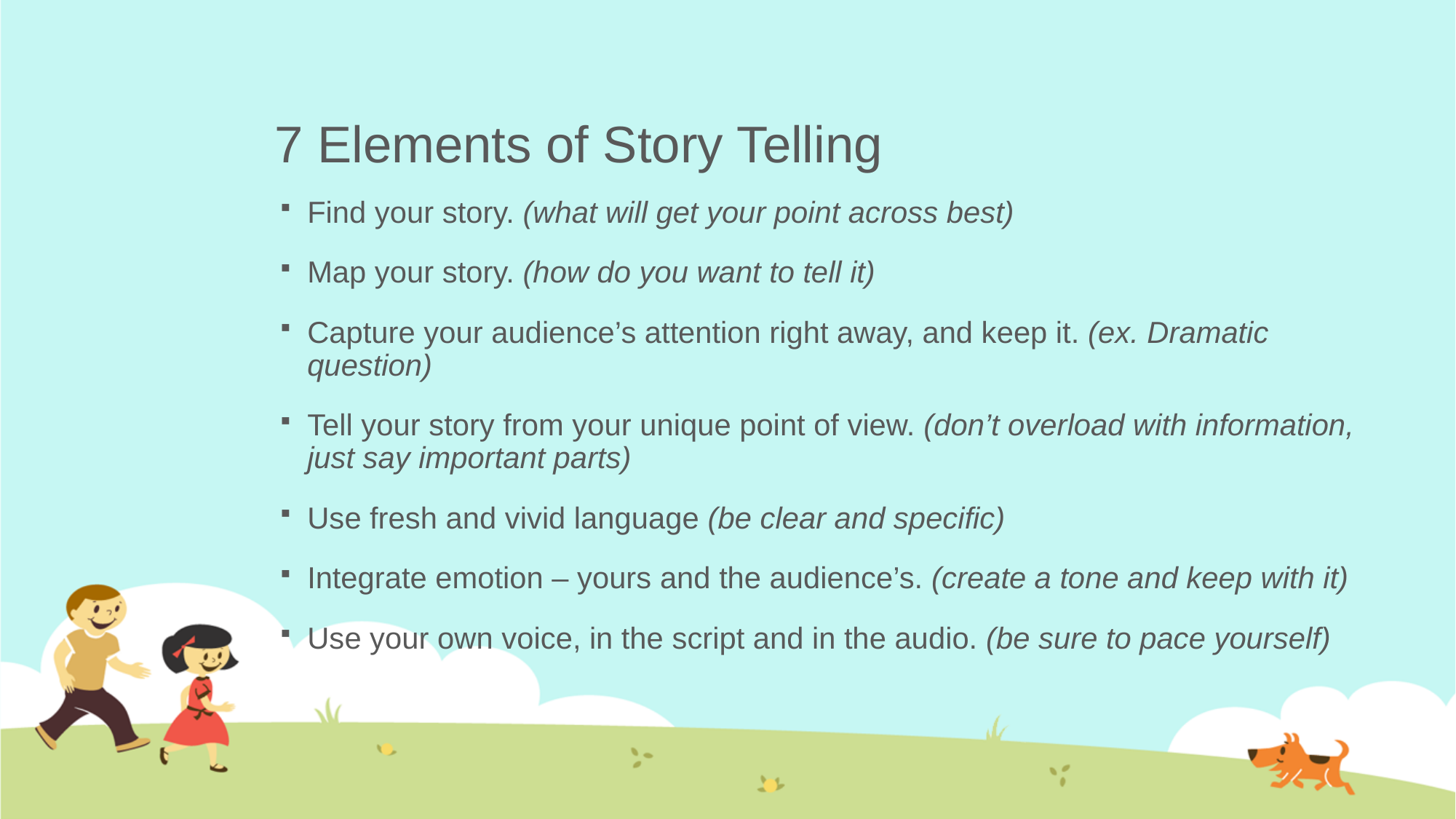

# 7 Elements of Story Telling
Find your story. (what will get your point across best)
Map your story. (how do you want to tell it)
Capture your audience’s attention right away, and keep it. (ex. Dramatic question)
Tell your story from your unique point of view. (don’t overload with information, just say important parts)
Use fresh and vivid language (be clear and specific)
Integrate emotion – yours and the audience’s. (create a tone and keep with it)
Use your own voice, in the script and in the audio. (be sure to pace yourself)